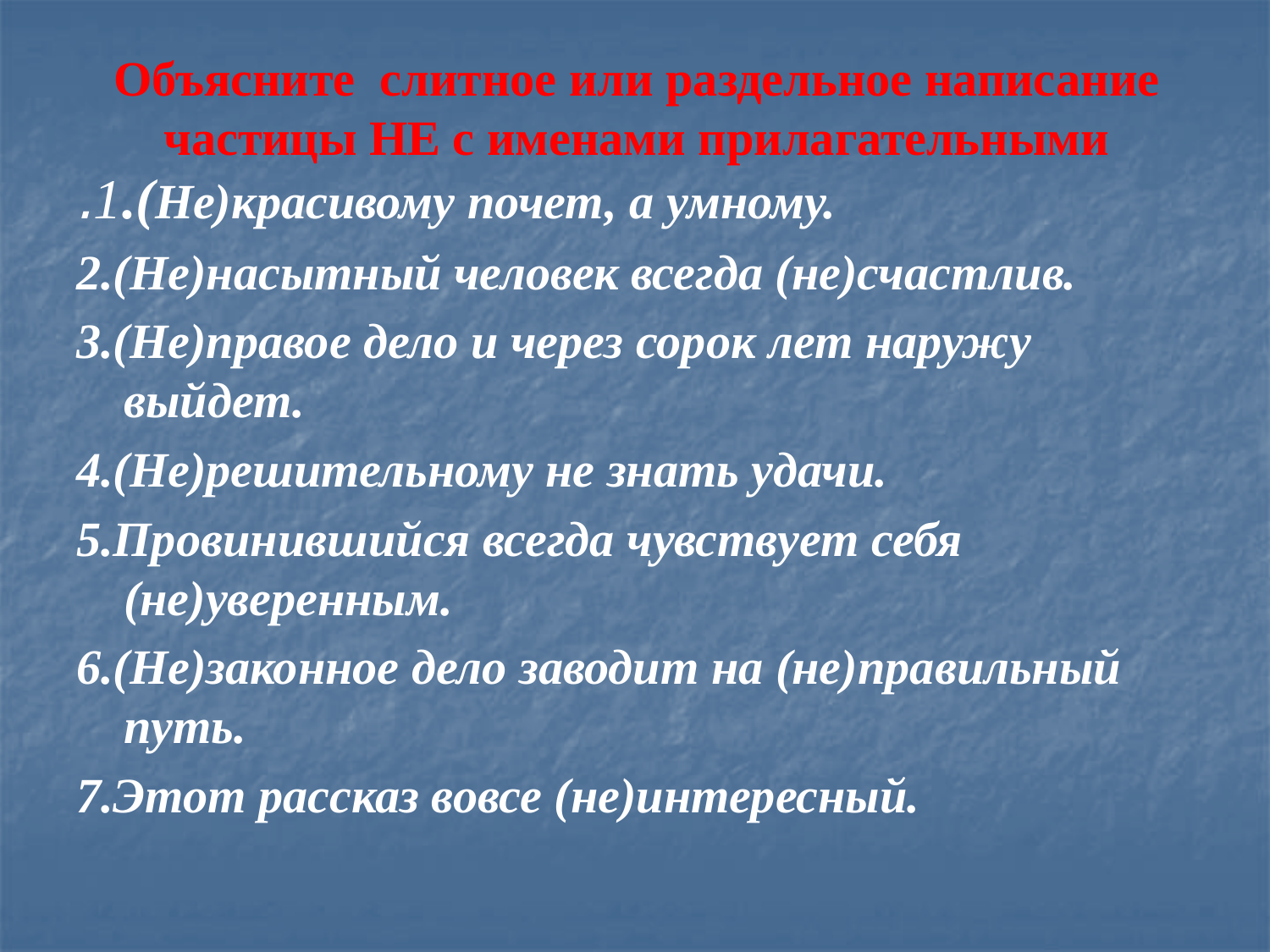

# Объясните  слитное или раздельное написание частицы НЕ с именами прилагательными
.1.(Не)красивому почет, а умному.
2.(Не)насытный человек всегда (не)счастлив.
3.(Не)правое дело и через сорок лет наружу выйдет.
4.(Не)решительному не знать удачи.
5.Провинившийся всегда чувствует себя (не)уверенным.
6.(Не)законное дело заводит на (не)правильный путь.
7.Этот рассказ вовсе (не)интересный.